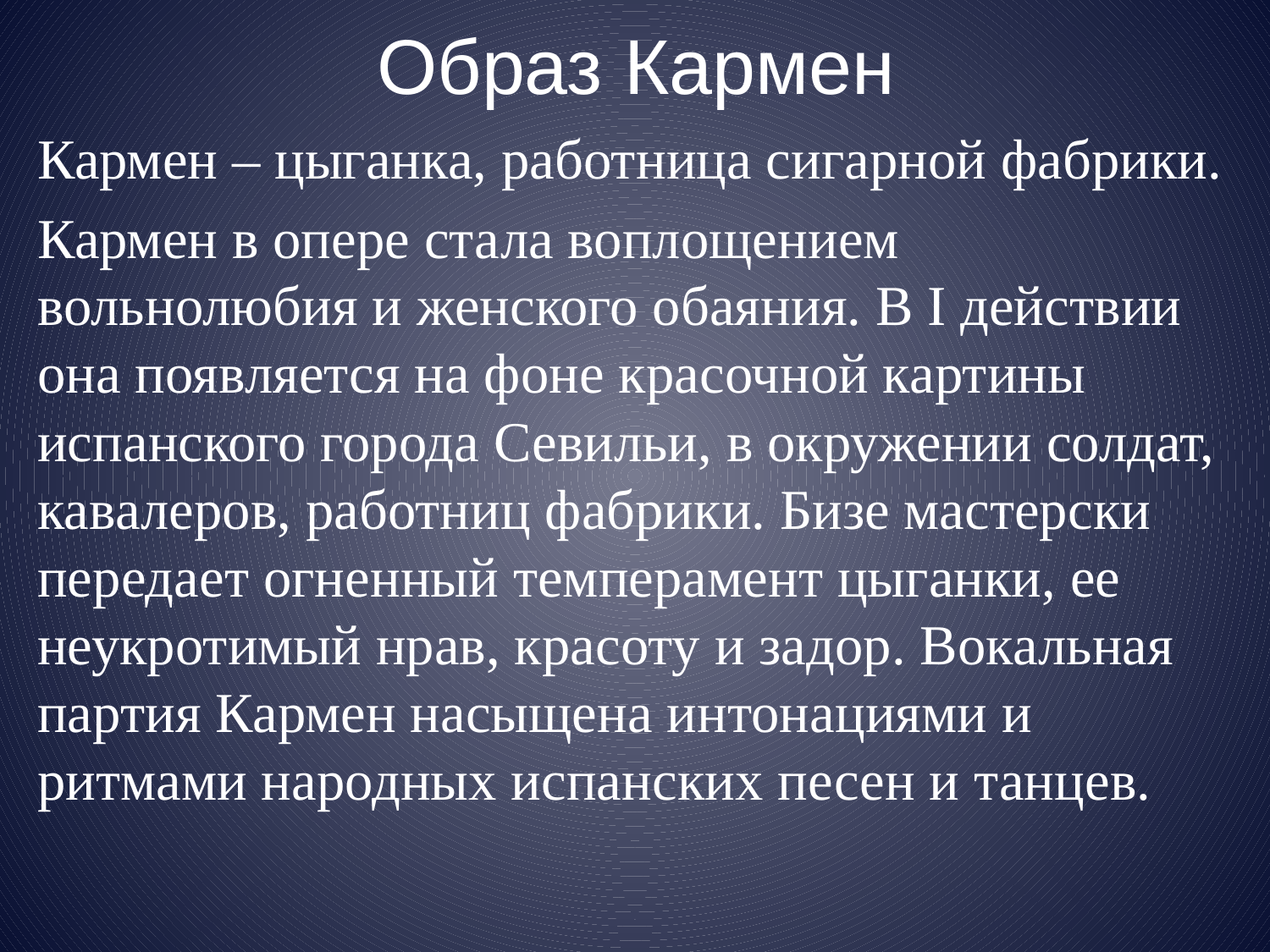

# Образ Кармен
Кармен – цыганка, работница сигарной фабрики.
Кармен в опере стала воплощением вольнолюбия и женского обаяния. В I действии она появляется на фоне красочной картины испанского города Севильи, в окружении солдат, кавалеров, работниц фабрики. Бизе мастерски передает огненный темперамент цыганки, ее неукротимый нрав, красоту и задор. Вокальная партия Кармен насыщена интонациями и ритмами народных испанских песен и танцев.